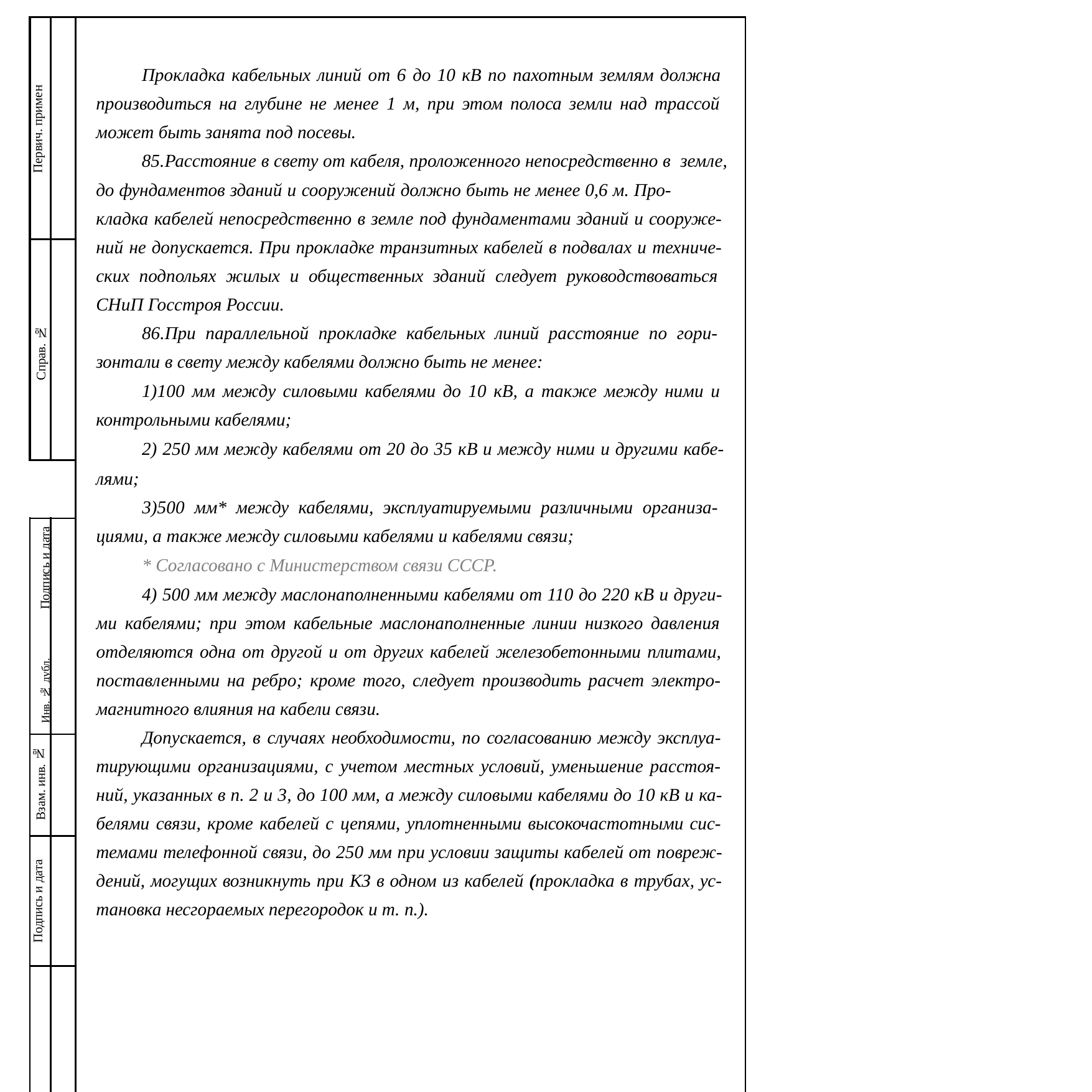

| Первич. примен |  | Прокладка кабельных линий от 6 до 10 кВ по пахотным землям должна производиться на глубине не менее 1 м, при этом полоса земли над трассой может быть занята под посевы. Расстояние в свету от кабеля, проложенного непосредственно в земле, до фундаментов зданий и сооружений должно быть не менее 0,6 м. Про- кладка кабелей непосредственно в земле под фундаментами зданий и сооруже- ний не допускается. При прокладке транзитных кабелей в подвалах и техниче- ских подпольях жилых и общественных зданий следует руководствоваться СНиП Госстроя России. При параллельной прокладке кабельных линий расстояние по гори- зонтали в свету между кабелями должно быть не менее: 100 мм между силовыми кабелями до 10 кВ, а также между ними и контрольными кабелями; 250 мм между кабелями от 20 до 35 кВ и между ними и другими кабе- лями; 500 мм\* между кабелями, эксплуатируемыми различными организа- циями, а также между силовыми кабелями и кабелями связи; \* Согласовано с Министерством связи СССР. 4) 500 мм между маслонаполненными кабелями от 110 до 220 кВ и други- ми кабелями; при этом кабельные маслонаполненные линии низкого давления отделяются одна от другой и от других кабелей железобетонными плитами, поставленными на ребро; кроме того, следует производить расчет электро- магнитного влияния на кабели связи. Допускается, в случаях необходимости, по согласованию между эксплуа- тирующими организациями, с учетом местных условий, уменьшение расстоя- ний, указанных в п. 2 и 3, до 100 мм, а между силовыми кабелями до 10 кВ и ка- белями связи, кроме кабелей с цепями, уплотненными высокочастотными сис- темами телефонной связи, до 250 мм при условии защиты кабелей от повреж- дений, могущих возникнуть при КЗ в одном из кабелей (прокладка в трубах, ус- тановка несгораемых перегородок и т. п.). |  |  |  |  |  |  |
| --- | --- | --- | --- | --- | --- | --- | --- | --- |
| Справ. № |  |  |  |  |  |  |  |  |
|  |  |  |  |  |  |  |  |  |
| Инв. № дубл. Подпись и дата |  |  |  |  |  |  |  |  |
| Взам. инв. № |  |  |  |  |  |  |  |  |
| Подпись и дата |  |  |  |  |  |  |  |  |
| Инв. № подл |  |  |  |  |  |  |  |  |
|  |  |  |  |  |  |  | ТПЭ-КЭС. Техническая информация для проектирования | лист |
|  |  |  |  |  |  |  |  |  |
|  |  |  |  |  |  |  |  | 18 |
|  |  | Изм | Лист | № документа | Подпись | Дата |  |  |